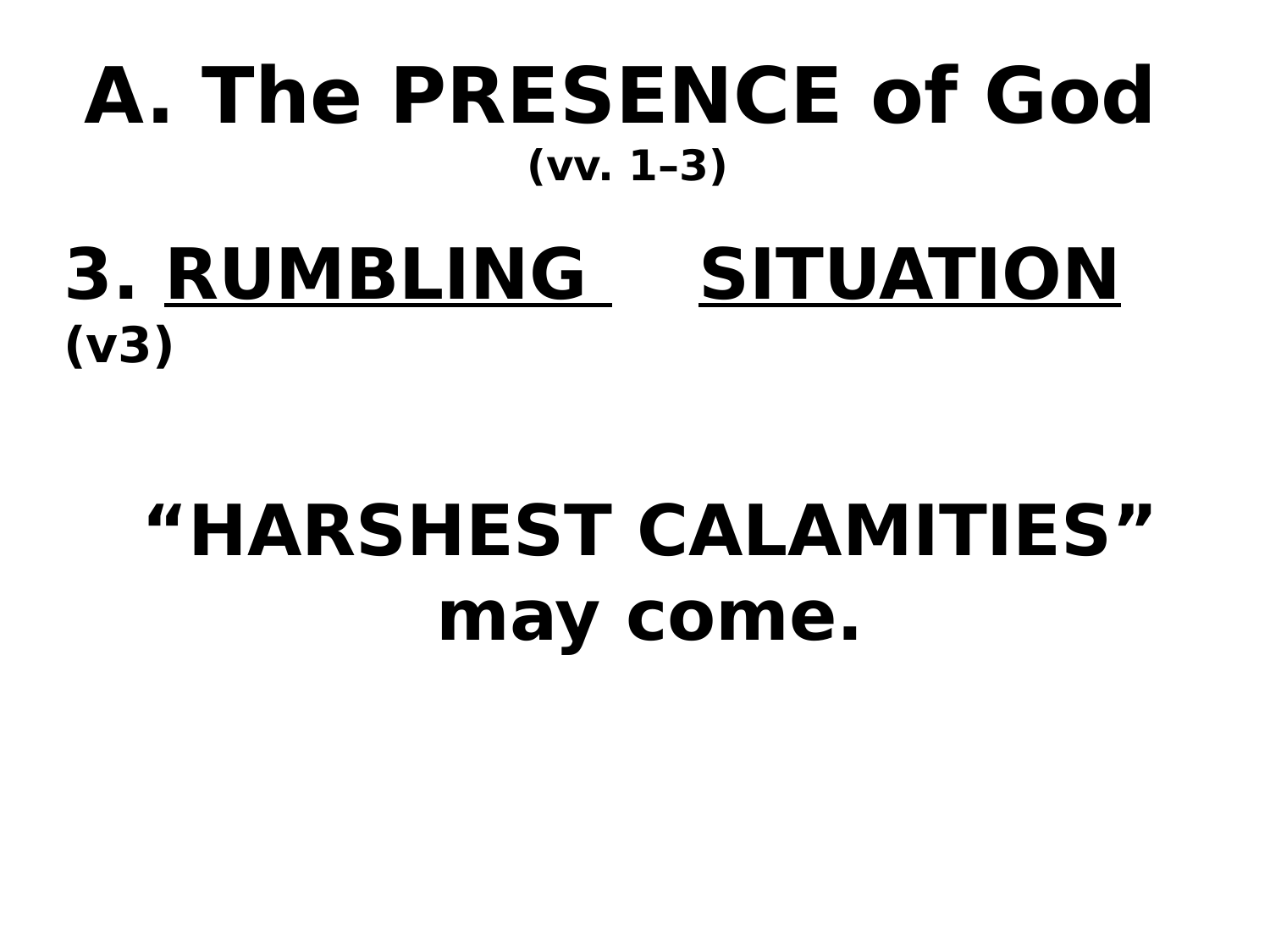

# A. The PRESENCE of God (vv. 1–3)
3. RUMBLING 	SITUATION (v3)

“HARSHEST CALAMITIES” may come.